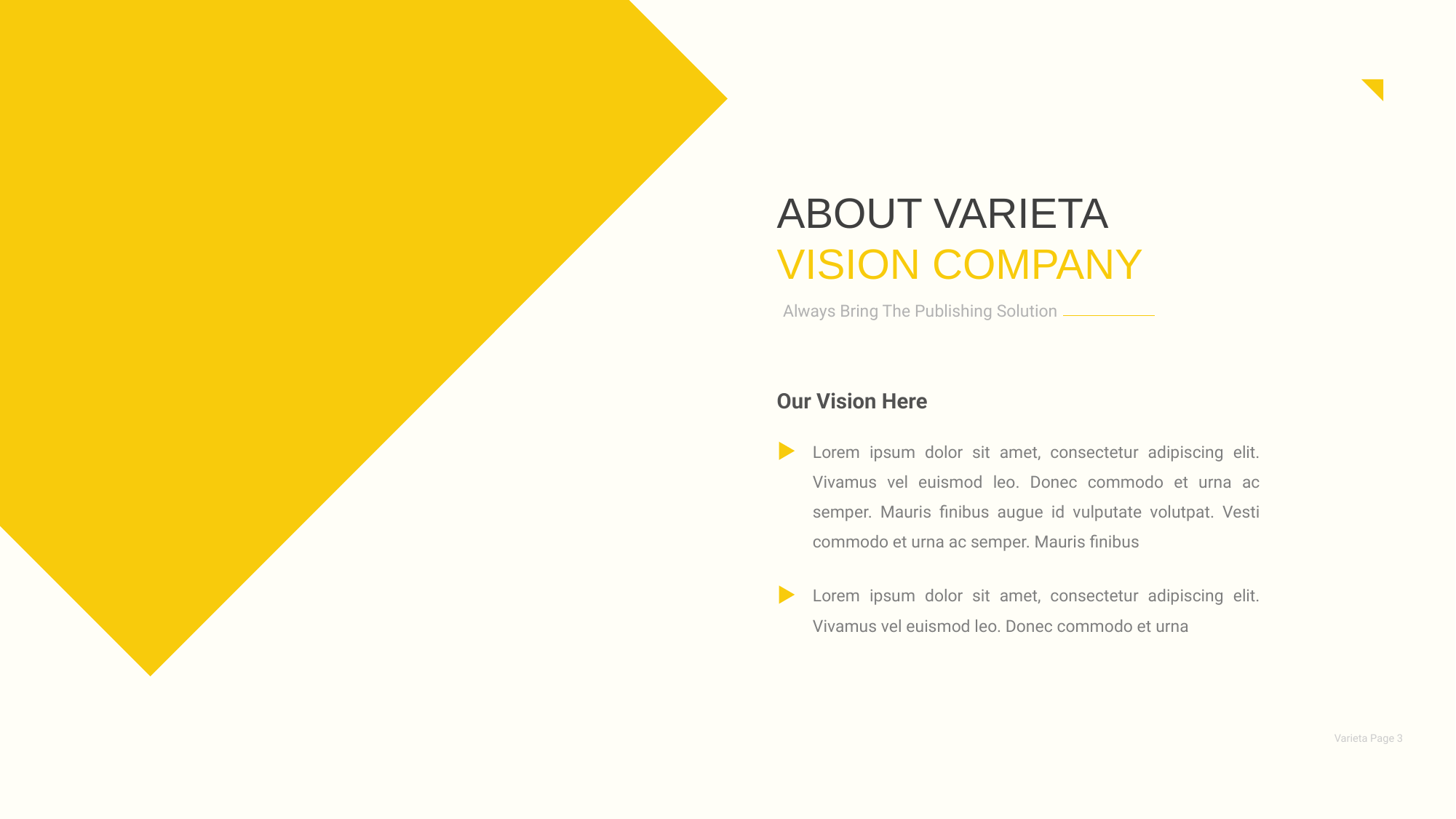

ABOUT VARIETA
VISION COMPANY
Always Bring The Publishing Solution
Our Vision Here
Lorem ipsum dolor sit amet, consectetur adipiscing elit. Vivamus vel euismod leo. Donec commodo et urna ac semper. Mauris finibus augue id vulputate volutpat. Vesti commodo et urna ac semper. Mauris finibus

Lorem ipsum dolor sit amet, consectetur adipiscing elit. Vivamus vel euismod leo. Donec commodo et urna

Varieta Page 3